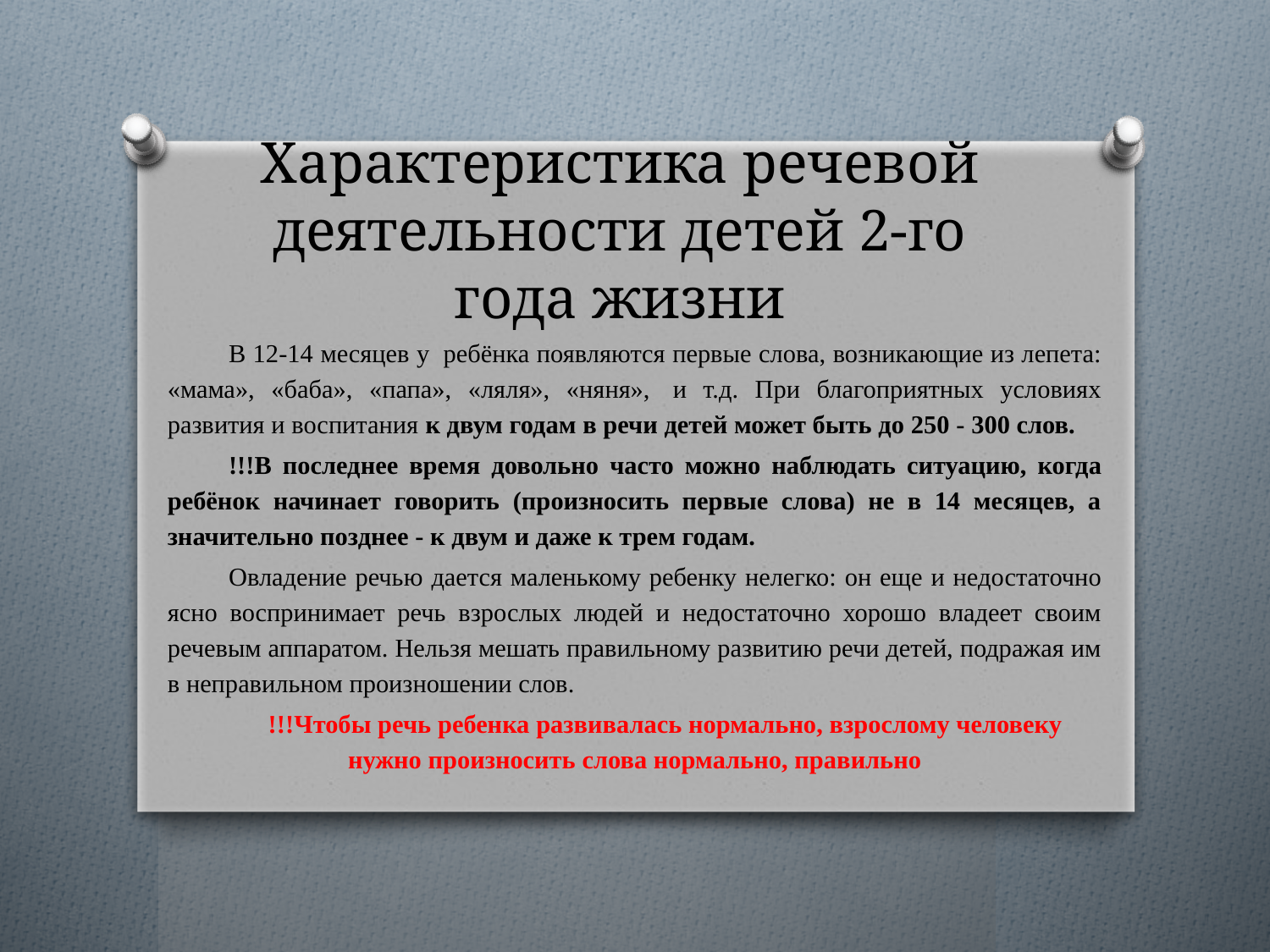

# Характеристика речевой деятельности детей 2-го года жизни
В 12-14 месяцев у  ребёнка появляются первые слова, возникающие из лепета: «мама», «баба», «папа», «ляля», «няня»,  и т.д. При благоприятных условиях развития и воспитания к двум годам в речи детей может быть до 250 - 300 слов.
!!!В последнее время довольно часто можно наблюдать ситуацию, когда ребёнок начинает говорить (произносить первые слова) не в 14 месяцев, а значительно позднее - к двум и даже к трем годам.
Овладение речью дается маленькому ребенку нелегко: он еще и недостаточно ясно воспринимает речь взрослых людей и недостаточно хорошо владеет своим речевым аппаратом. Нельзя мешать правильному развитию речи детей, подражая им в неправильном произношении слов.
!!!Чтобы речь ребенка развивалась нормально, взрослому человеку нужно произносить слова нормально, правильно